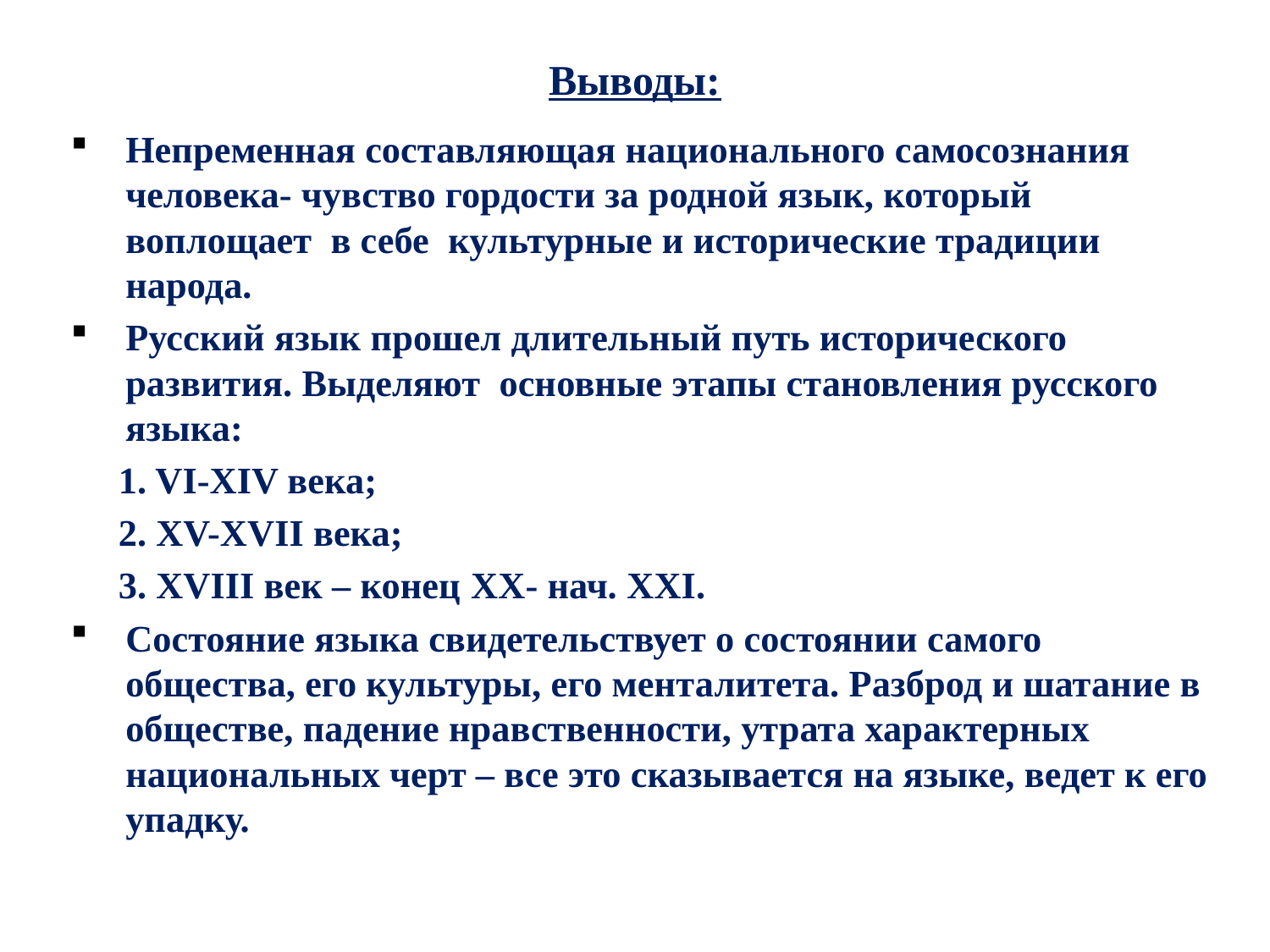

# Выводы:
Непременная составляющая национального самосознания человека- чувство гордости за родной язык, который воплощает  в себе  культурные и исторические традиции народа.
Русский язык прошел длительный путь исторического развития. Выделяют  основные этапы становления русского языка:
     1. VI-XIV века;
     2. XV-XVII века;
     3. XVIII век – конец XX- нач. XXI.
Состояние языка свидетельствует о состоянии самого общества, его культуры, его менталитета. Разброд и шатание в обществе, падение нравственности, утрата характерных национальных черт – все это сказывается на языке, ведет к его упадку.